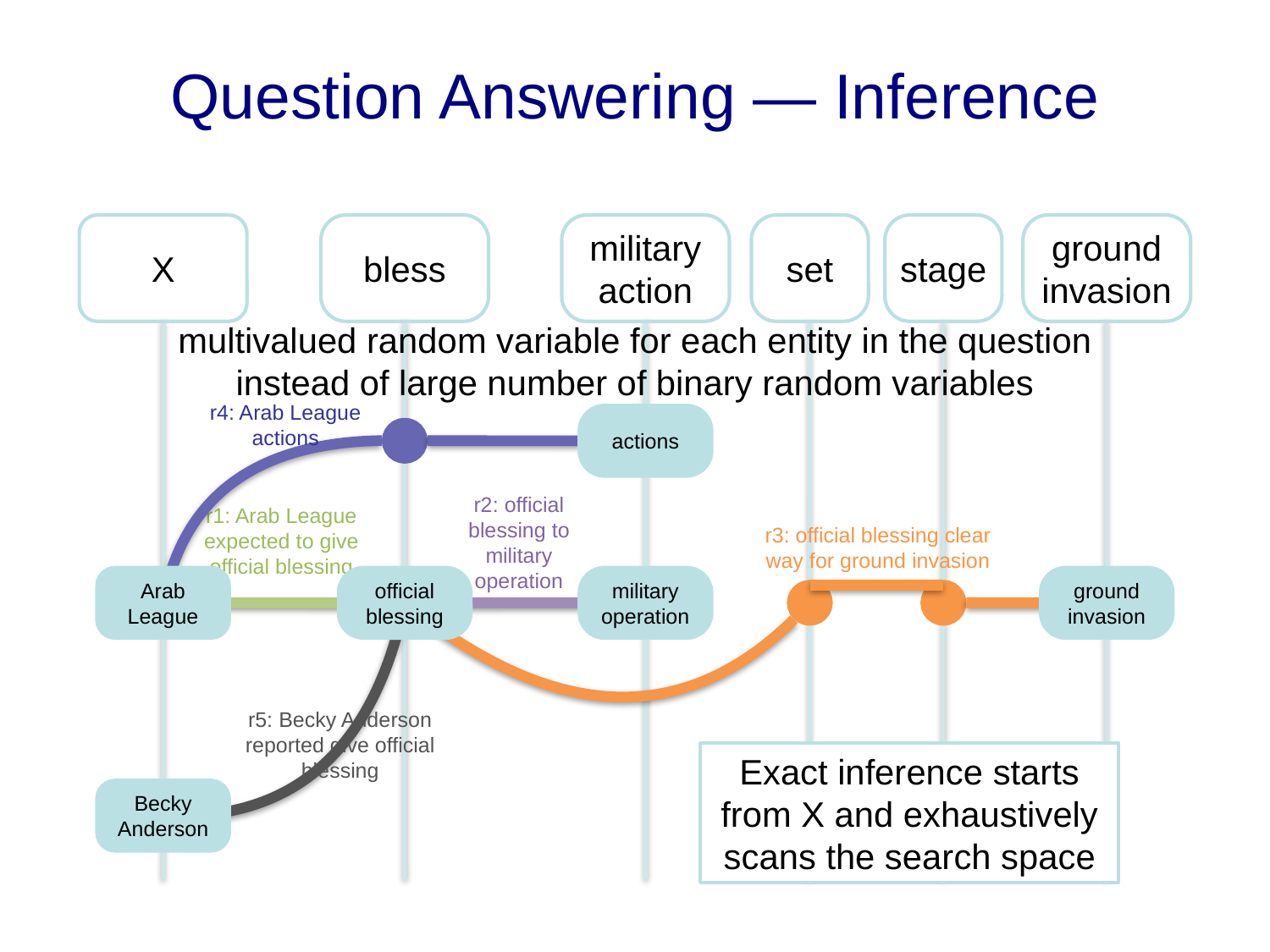

# Question Answering — Inference
X
bless
military action
set
stage
ground invasion
multivalued random variable for each entity in the question
instead of large number of binary random variables

r4: Arab League actions

actions
Becky Anderson
r2: official blessing to military operation

r1: Arab League expected to give official blessing

r3: official blessing clear way for ground invasion

Arab League
official blessing
military operation
ground invasion

r5: Becky Anderson reported give official blessing
Exact inference starts from X and exhaustively scans the search space
74